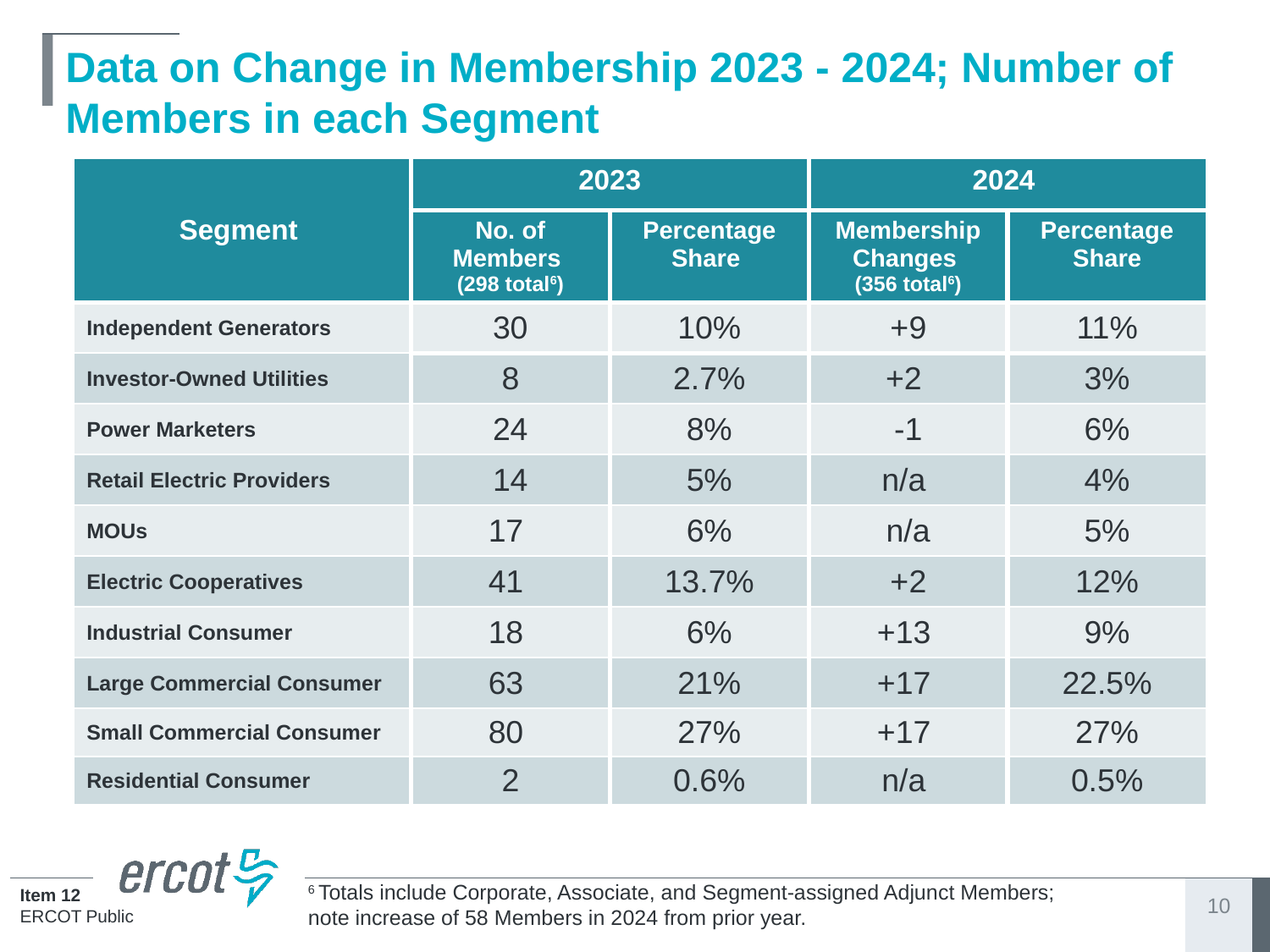

# Data on Change in Membership 2023 - 2024; Number of Members in each Segment
| Segment | 2023 |  | 2024 |  |
| --- | --- | --- | --- | --- |
|  | No. of Members (298 total6) | Percentage Share | Membership Changes (356 total6) | Percentage Share |
| Independent Generators | 30 | 10% | +9 | 11% |
| Investor-Owned Utilities | 8 | 2.7% | +2 | 3% |
| Power Marketers | 24 | 8% | -1 | 6% |
| Retail Electric Providers | 14 | 5% | n/a | 4% |
| MOUs | 17 | 6% | n/a | 5% |
| Electric Cooperatives | 41 | 13.7% | +2 | 12% |
| Industrial Consumer | 18 | 6% | +13 | 9% |
| Large Commercial Consumer | 63 | 21% | +17 | 22.5% |
| Small Commercial Consumer | 80 | 27% | +17 | 27% |
| Residential Consumer | 2 | 0.6% | n/a | 0.5% |
6 Totals include Corporate, Associate, and Segment-assigned Adjunct Members; note increase of 58 Members in 2024 from prior year.
10